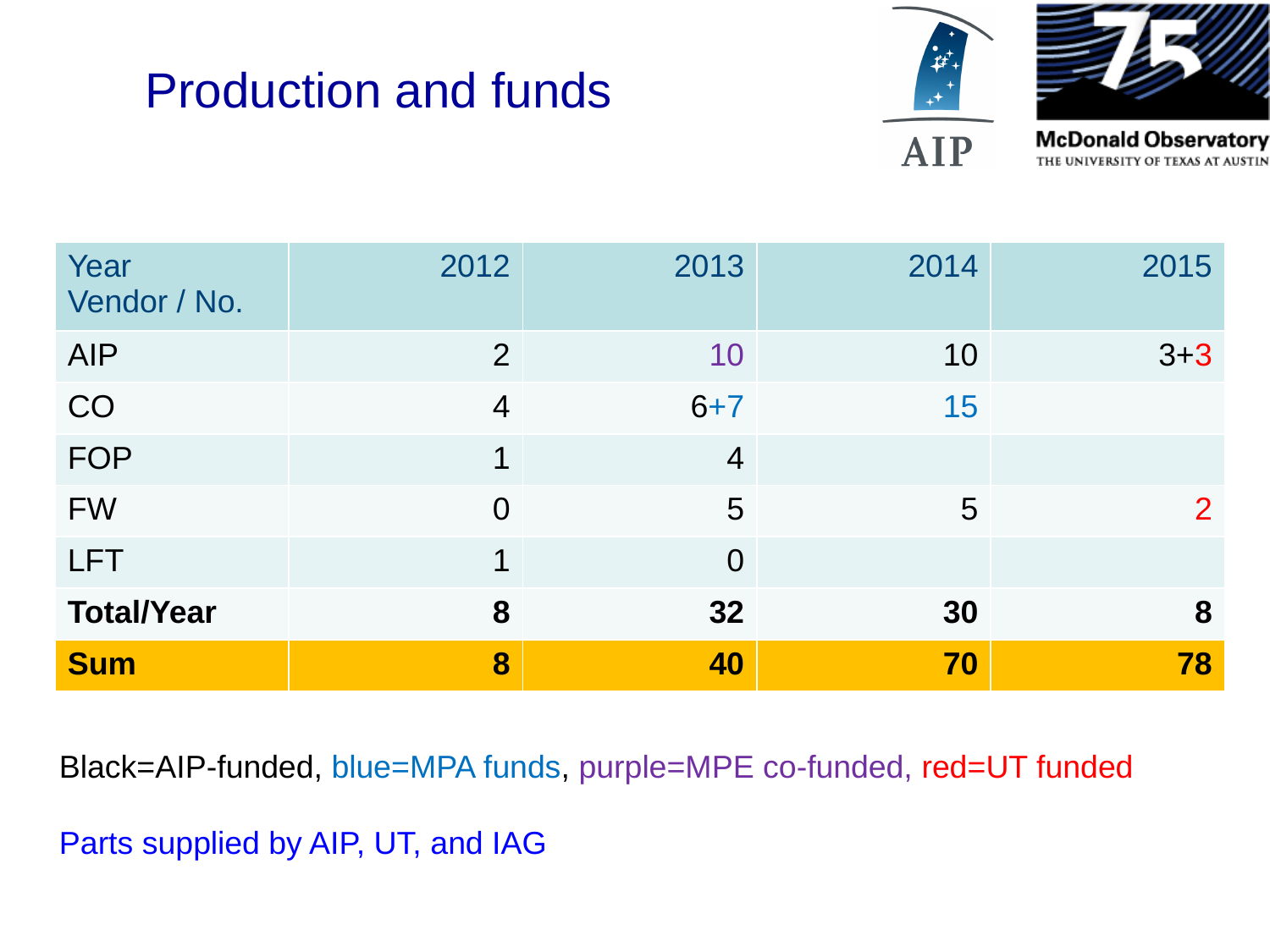

# Production and funds
| Year Vendor / No. | 2012 | 2013 | 2014 | 2015 |
| --- | --- | --- | --- | --- |
| AIP | 2 | 10 | 10 | 3+3 |
| CO | 4 | 6+7 | 15 |  |
| FOP | 1 | 4 |  |  |
| FW | 0 | 5 | 5 | 2 |
| LFT | 1 | 0 |  |  |
| Total/Year | 8 | 32 | 30 | 8 |
| Sum | 8 | 40 | 70 | 78 |
Black=AIP-funded, blue=MPA funds, purple=MPE co-funded, red=UT funded

Parts supplied by AIP, UT, and IAG